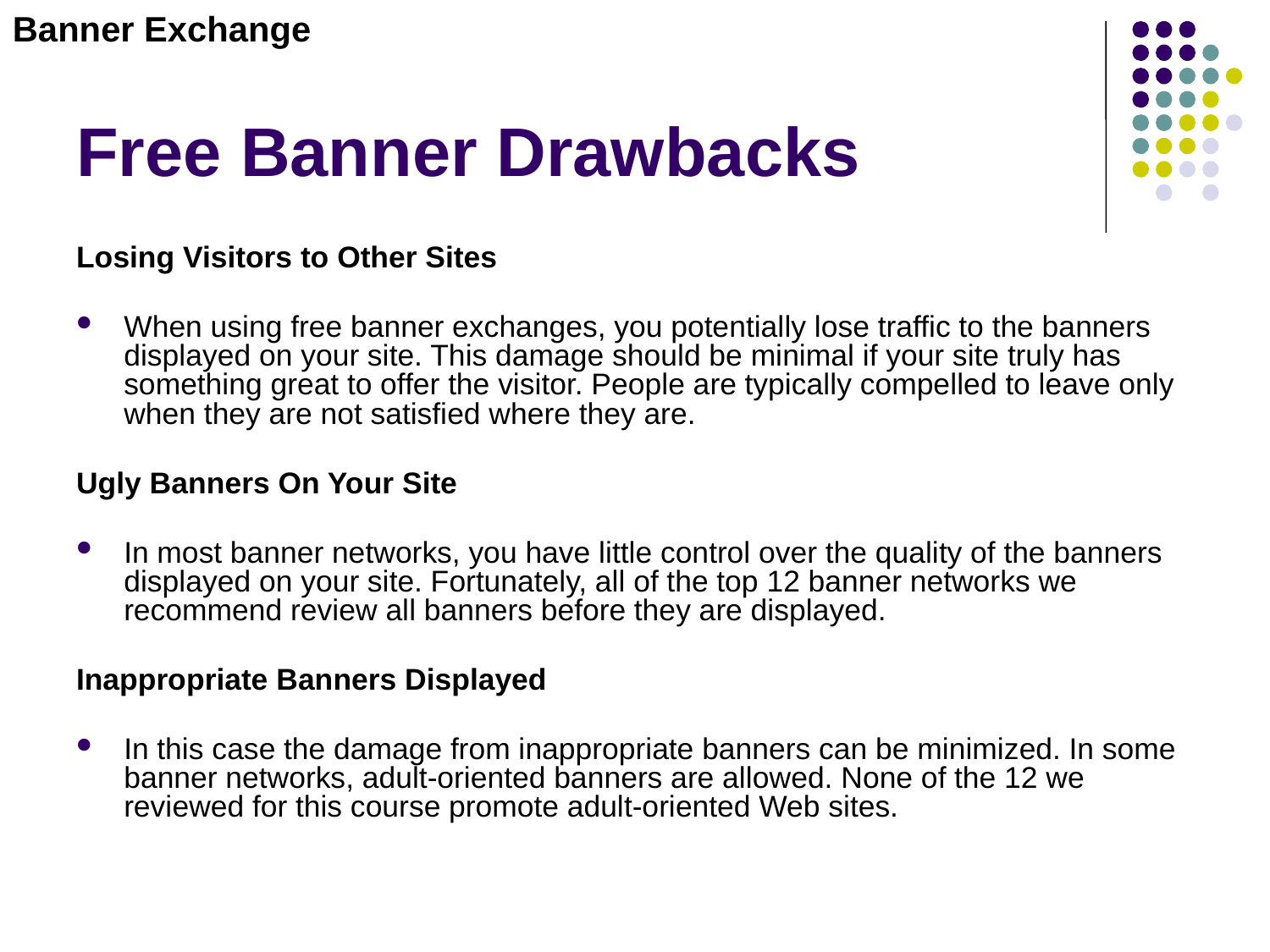

Banner Exchange
# Free Banner Drawbacks
Losing Visitors to Other Sites

When using free banner exchanges, you potentially lose traffic to the banners displayed on your site. This damage should be minimal if your site truly has something great to offer the visitor. People are typically compelled to leave only when they are not satisfied where they are.

Ugly Banners On Your Site

In most banner networks, you have little control over the quality of the banners displayed on your site. Fortunately, all of the top 12 banner networks we recommend review all banners before they are displayed.

Inappropriate Banners Displayed

In this case the damage from inappropriate banners can be minimized. In some banner networks, adult-oriented banners are allowed. None of the 12 we reviewed for this course promote adult-oriented Web sites.